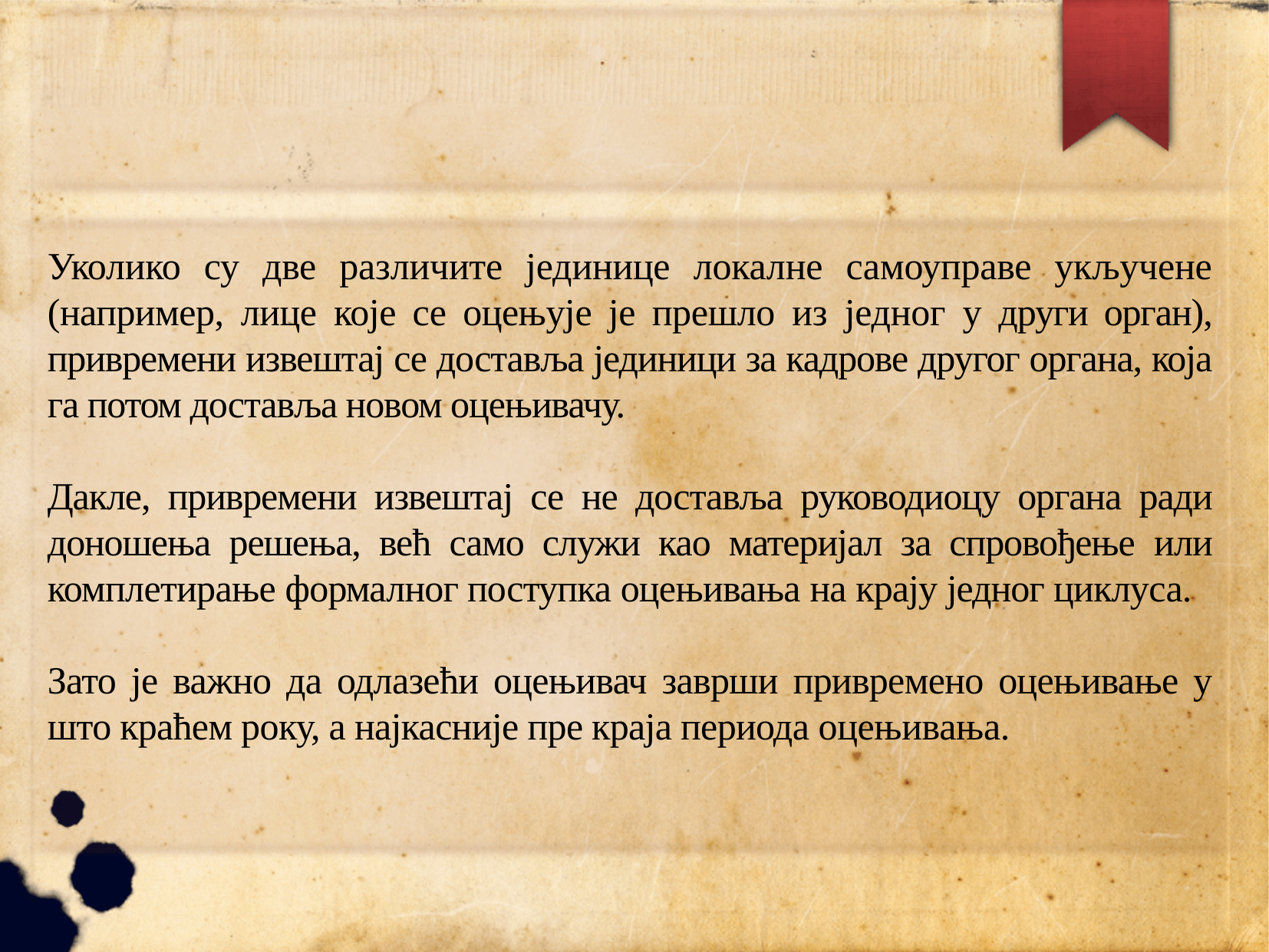

Уколико су две различите јединице локалне самоуправе укључене (например, лице које се оцењује је прешло из једног у други орган), привремени извештај се доставља јединици за кадрове другог органа, која га потом доставља новом оцењивачу.

Дакле, привремени извештај се не доставља руководиоцу органа ради доношења решења, већ само служи као материјал за спровођење или комплетирање формалног поступка оцењивања на крају једног циклуса.

Зато је важно да одлазећи оцењивач заврши привремено оцењивање у што краћем року, а најкасније пре краја периода оцењивања.